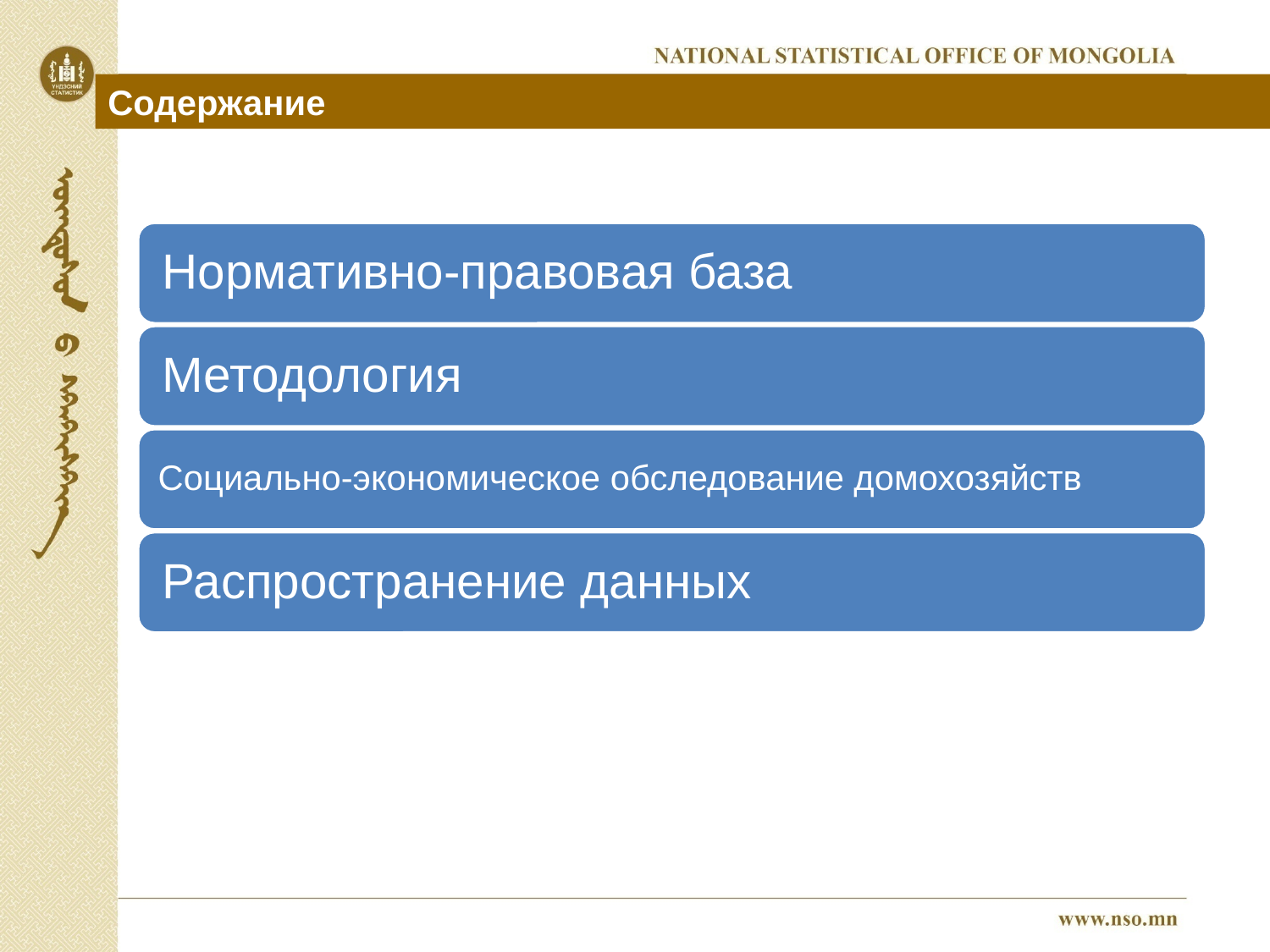

Содержание
Нормативно-правовая база
Методология
Социально-экономическое обследование домохозяйств
Распространение данных